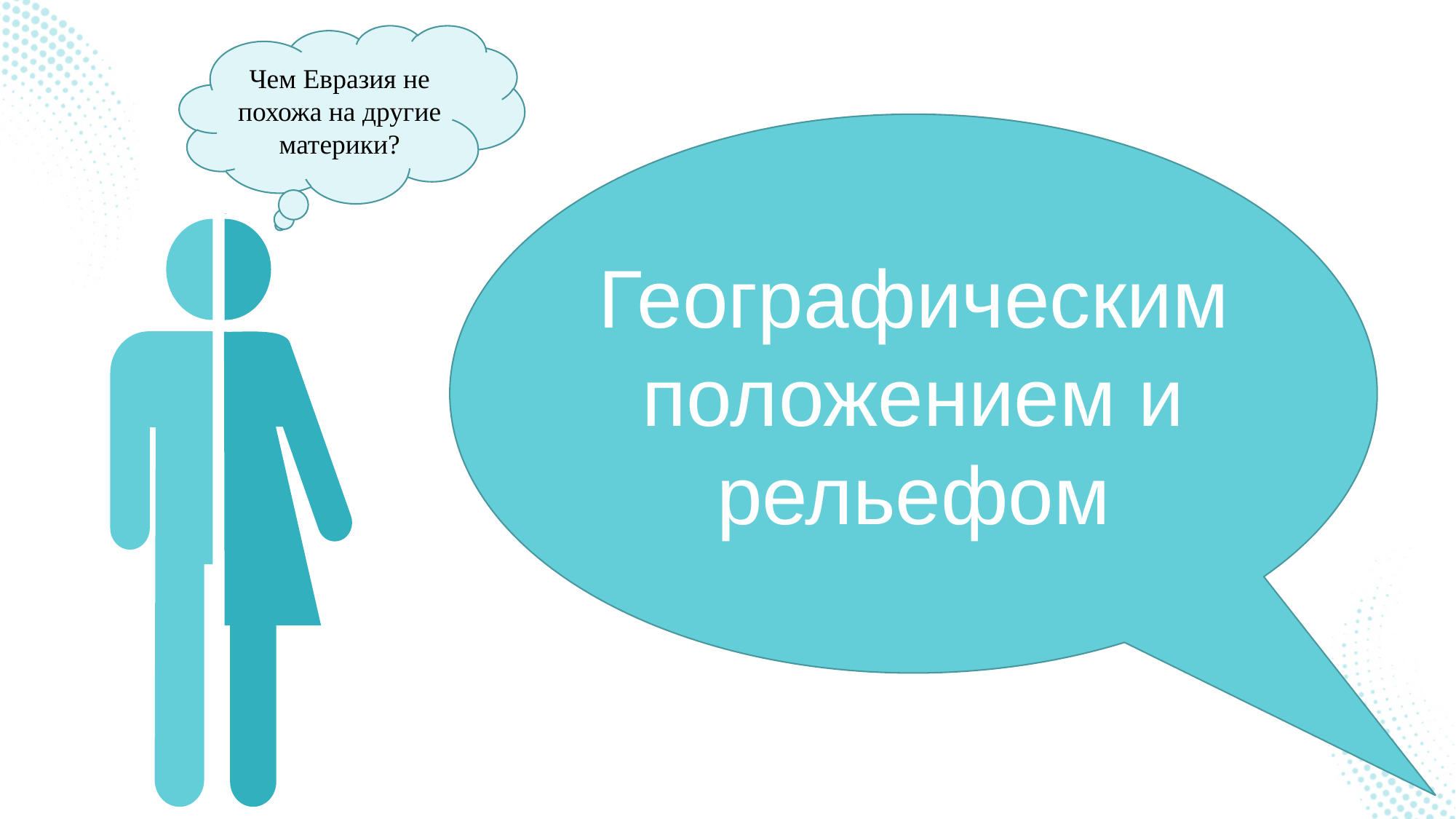

Чем Евразия не похожа на другие материки?

Географическим положением и рельефом